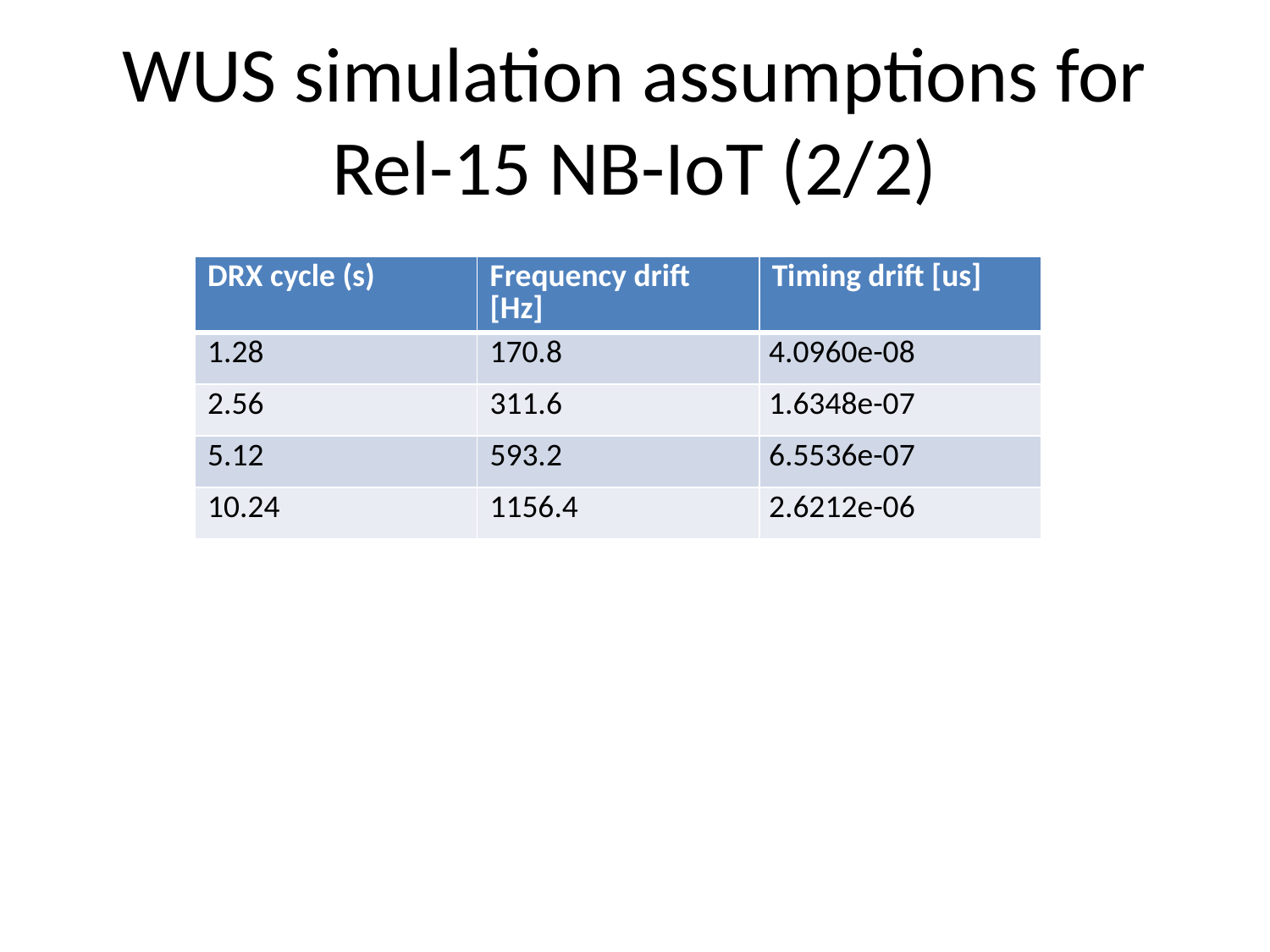

# WUS simulation assumptions for Rel-15 NB-IoT (2/2)
| DRX cycle (s) | Frequency drift [Hz] | Timing drift [us] |
| --- | --- | --- |
| 1.28 | 170.8 | 4.0960e-08 |
| 2.56 | 311.6 | 1.6348e-07 |
| 5.12 | 593.2 | 6.5536e-07 |
| 10.24 | 1156.4 | 2.6212e-06 |